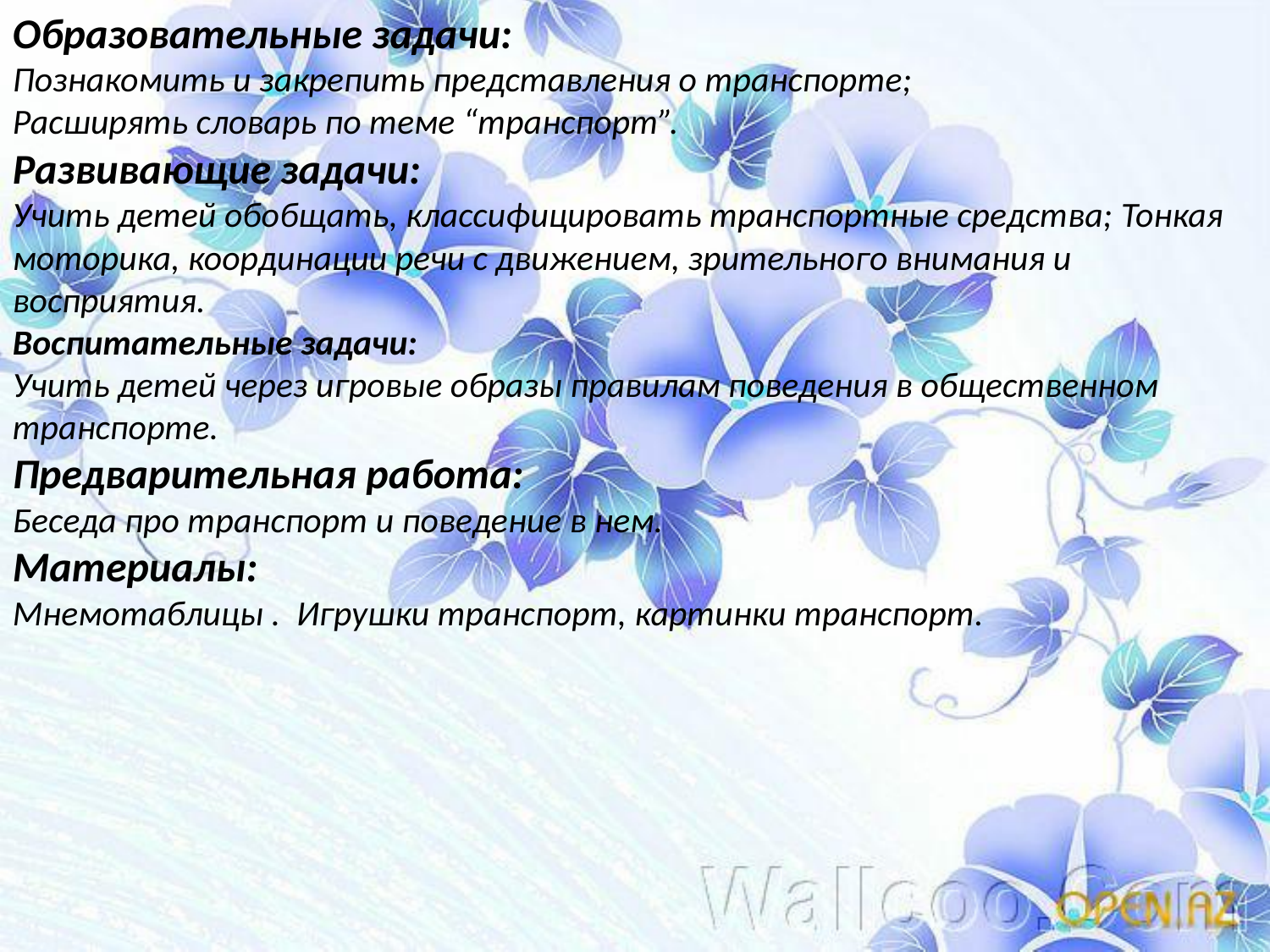

Образовательные задачи:
Познакомить и закрепить представления о транспорте;
Расширять словарь по теме “транспорт”.
Развивающие задачи:
Учить детей обобщать, классифицировать транспортные средства; Тонкая моторика, координации речи с движением, зрительного внимания и восприятия.
Воспитательные задачи:
Учить детей через игровые образы правилам поведения в общественном транспорте.
Предварительная работа:
Беседа про транспорт и поведение в нем.
Материалы:
Мнемотаблицы .  Игрушки транспорт, картинки транспорт.